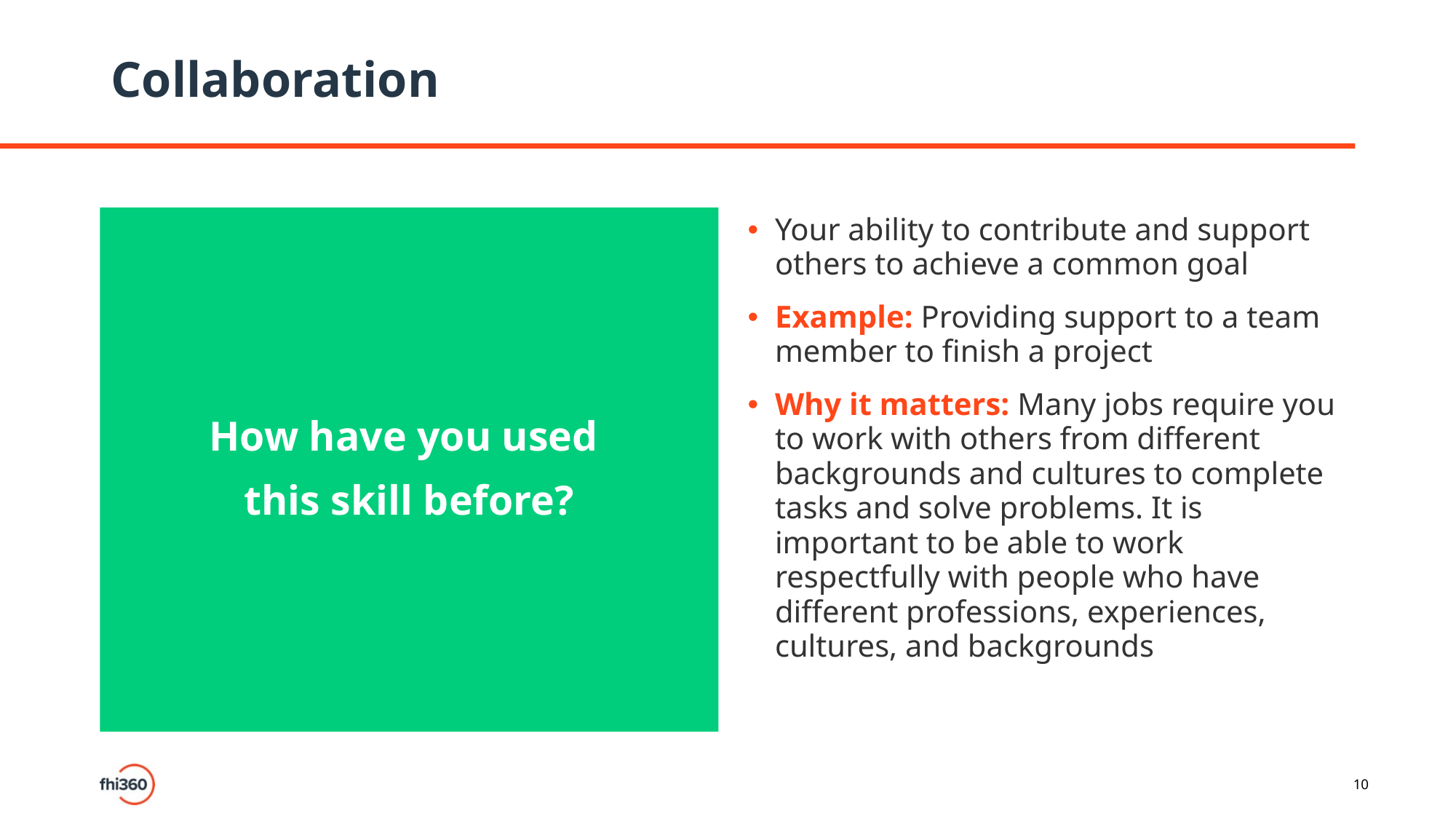

# Collaboration
Your ability to contribute and support others to achieve a common goal
Example: Providing support to a team member to finish a project
Why it matters: Many jobs require you to work with others from different backgrounds and cultures to complete tasks and solve problems. It is important to be able to work respectfully with people who have different professions, experiences, cultures, and backgrounds

How have you used
this skill before?